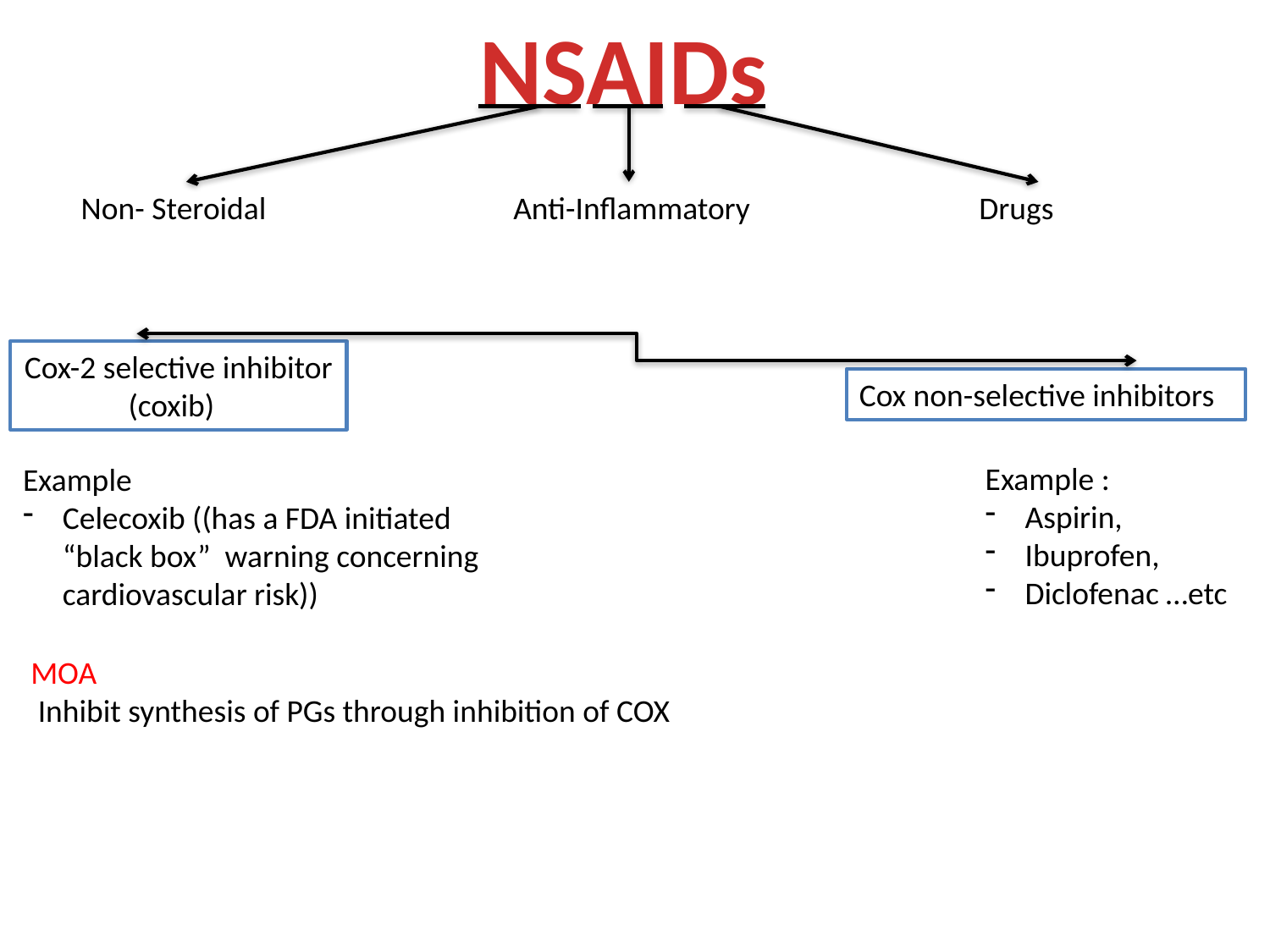

NSAIDs
Non- Steroidal
Anti-Inflammatory
Drugs
Cox-2 selective inhibitor
(coxib)
Cox non-selective inhibitors
Example :
Aspirin,
Ibuprofen,
Diclofenac …etc
Example
Celecoxib ((has a FDA initiated “black box”  warning concerning cardiovascular risk))
MOA
 Inhibit synthesis of PGs through inhibition of COX